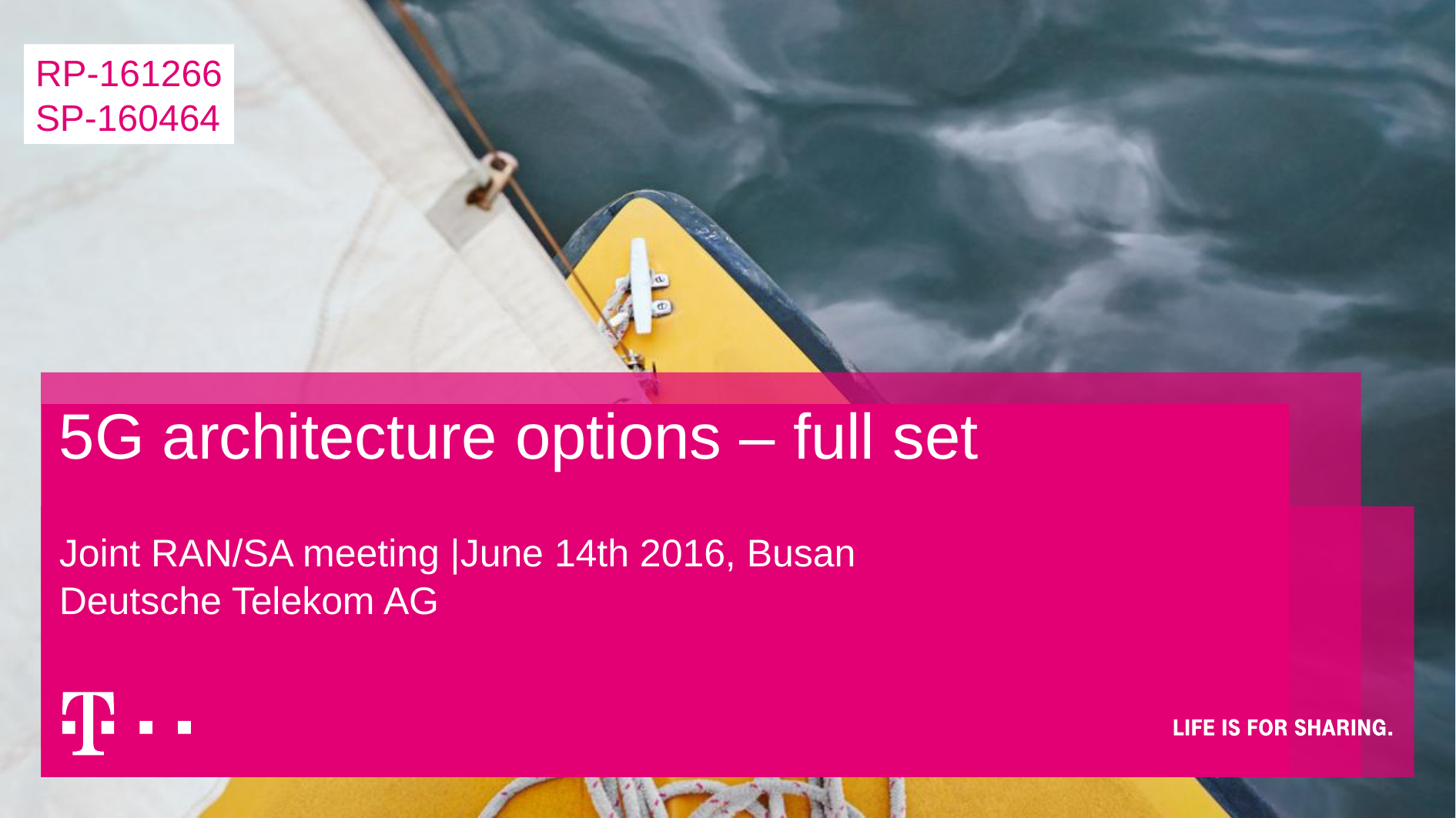

RP-161266
SP-160464
# 5G architecture options – full set
Joint RAN/SA meeting |June 14th 2016, Busan
Deutsche Telekom AG